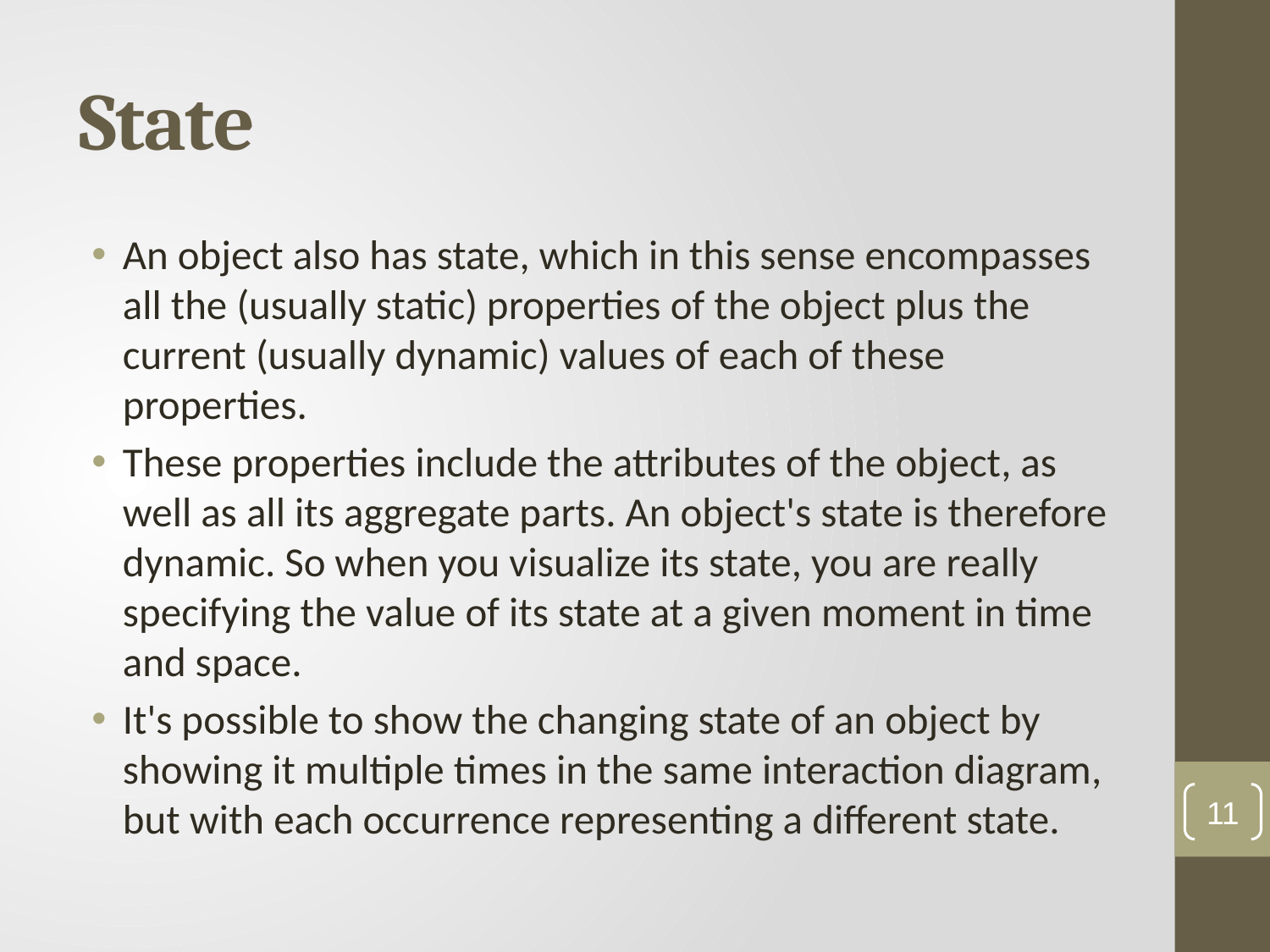

# State
An object also has state, which in this sense encompasses all the (usually static) properties of the object plus the current (usually dynamic) values of each of these properties.
These properties include the attributes of the object, as well as all its aggregate parts. An object's state is therefore dynamic. So when you visualize its state, you are really specifying the value of its state at a given moment in time and space.
It's possible to show the changing state of an object by showing it multiple times in the same interaction diagram, but with each occurrence representing a different state.
11